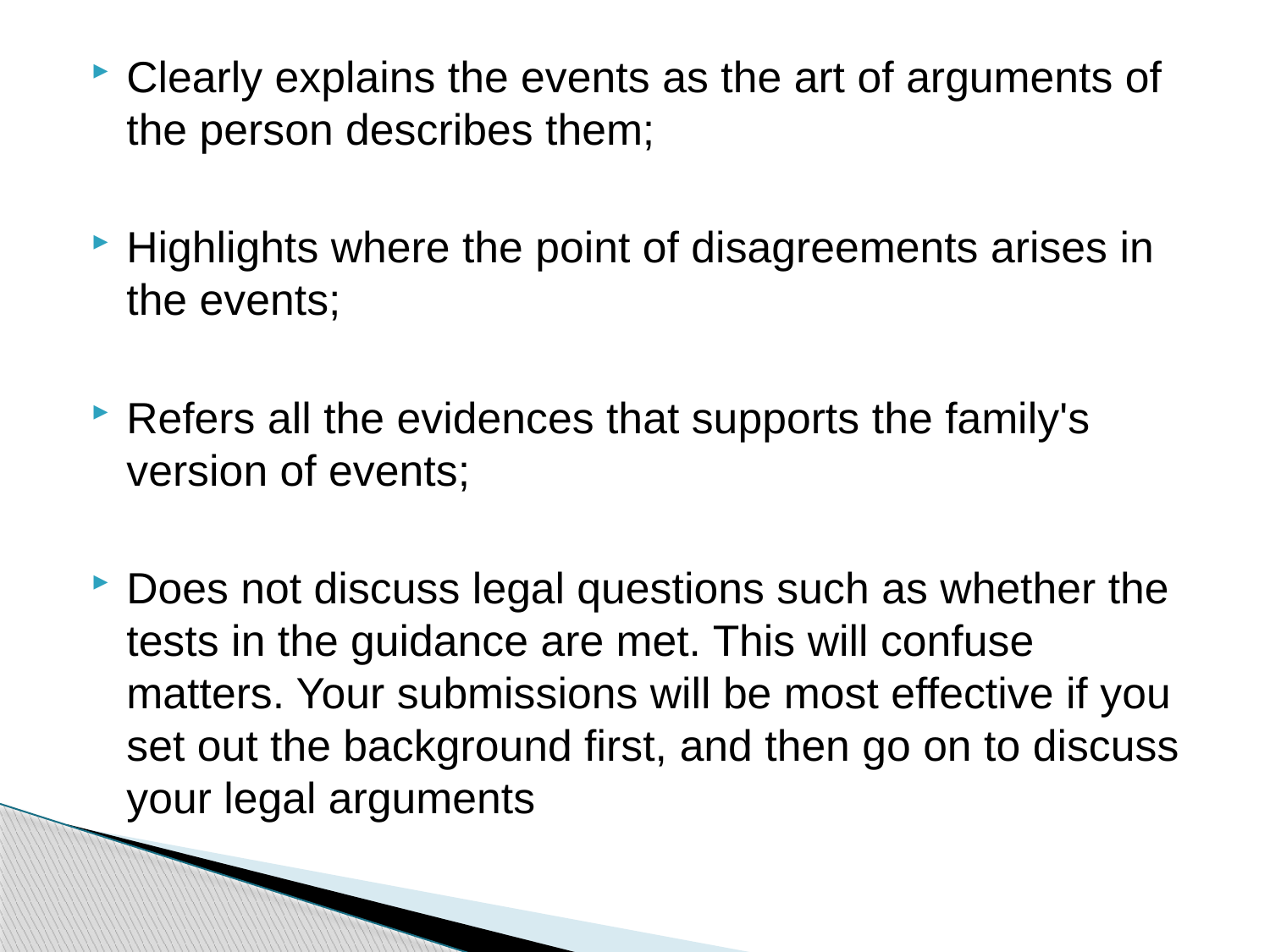

Clearly explains the events as the art of arguments of the person describes them;

Highlights where the point of disagreements arises in the events;

Refers all the evidences that supports the family's version of events;

Does not discuss legal questions such as whether the tests in the guidance are met. This will confuse matters. Your submissions will be most effective if you set out the background first, and then go on to discuss your legal arguments